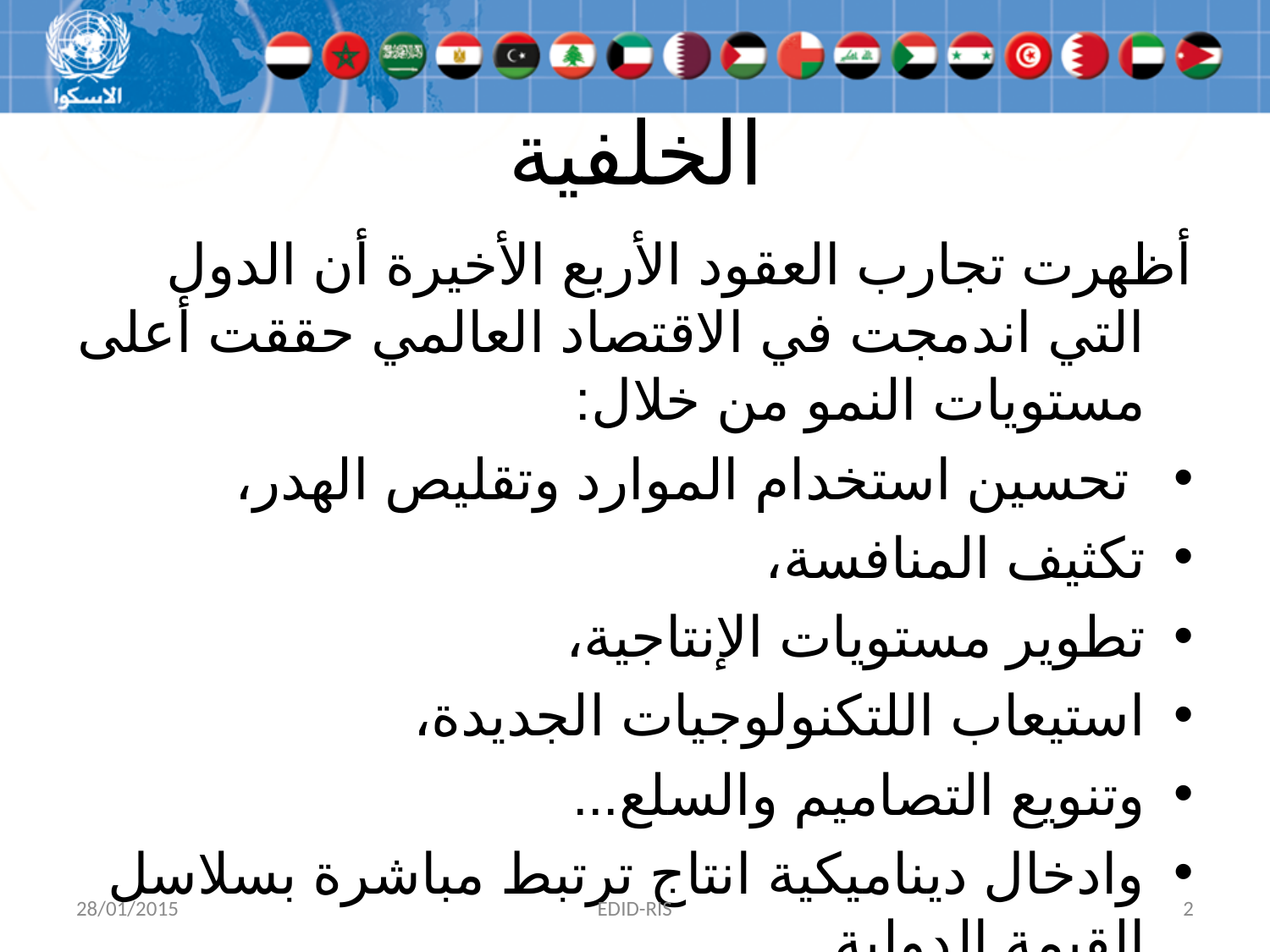

# الخلفية
أظهرت تجارب العقود الأربع الأخيرة أن الدول التي اندمجت في الاقتصاد العالمي حققت أعلى مستويات النمو من خلال:
 تحسين استخدام الموارد وتقليص الهدر،
تكثيف المنافسة،
تطوير مستويات الإنتاجية،
استيعاب اللتكنولوجيات الجديدة،
وتنويع التصاميم والسلع...
وادخال ديناميكية انتاج ترتبط مباشرة بسلاسل القيمة الدولية

28/01/2015
EDID-RIS
2